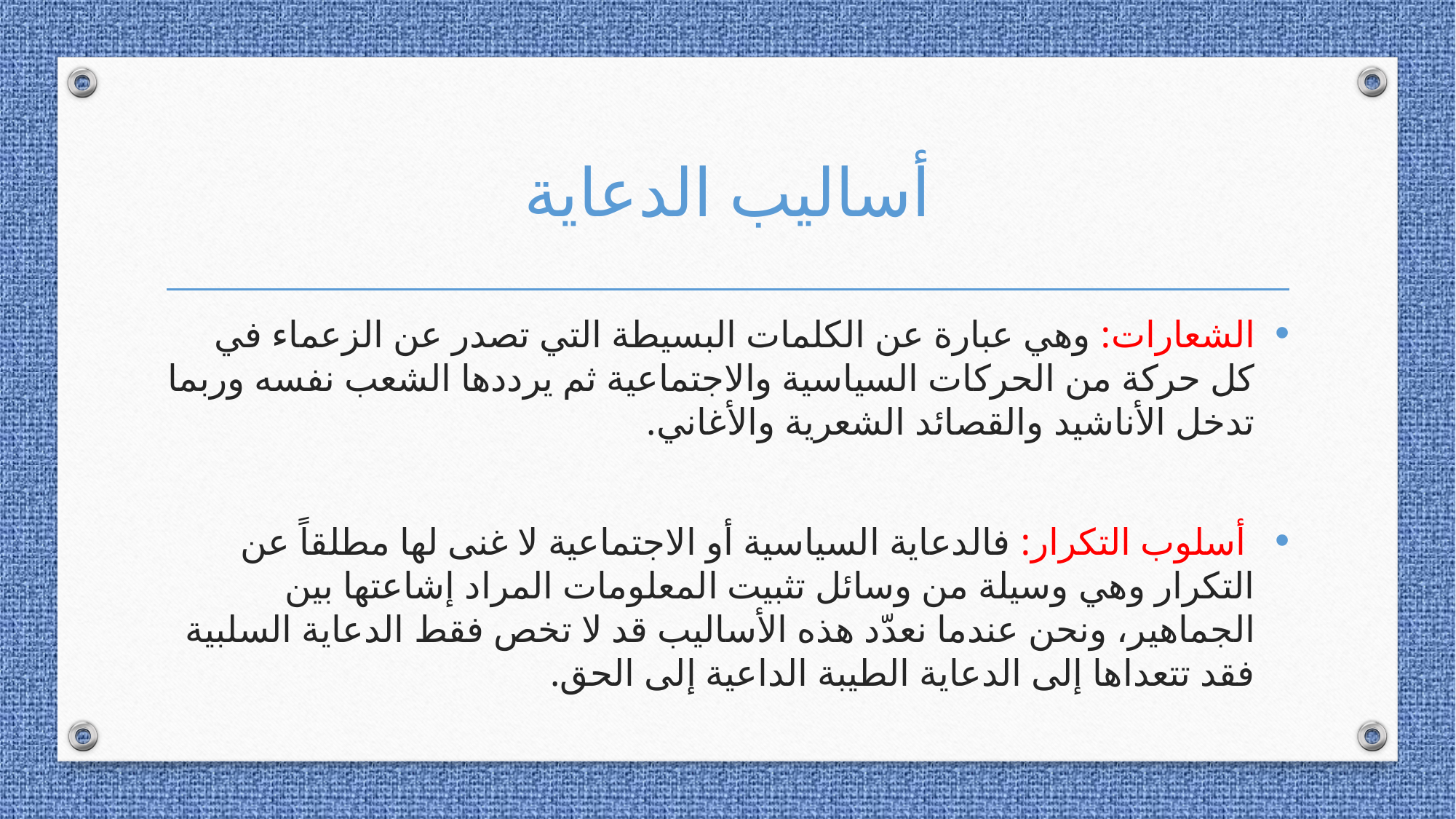

# أساليب الدعاية
الشعارات: وهي عبارة عن الكلمات البسيطة التي تصدر عن الزعماء في كل حركة من الحركات السياسية والاجتماعية ثم يرددها الشعب نفسه وربما تدخل الأناشيد والقصائد الشعرية والأغاني.

 أسلوب التكرار: فالدعاية السياسية أو الاجتماعية لا غنى لها مطلقاً عن التكرار وهي وسيلة من وسائل تثبيت المعلومات المراد إشاعتها بين الجماهير، ونحن عندما نعدّد هذه الأساليب قد لا تخص فقط الدعاية السلبية فقد تتعداها إلى الدعاية الطيبة الداعية إلى الحق.